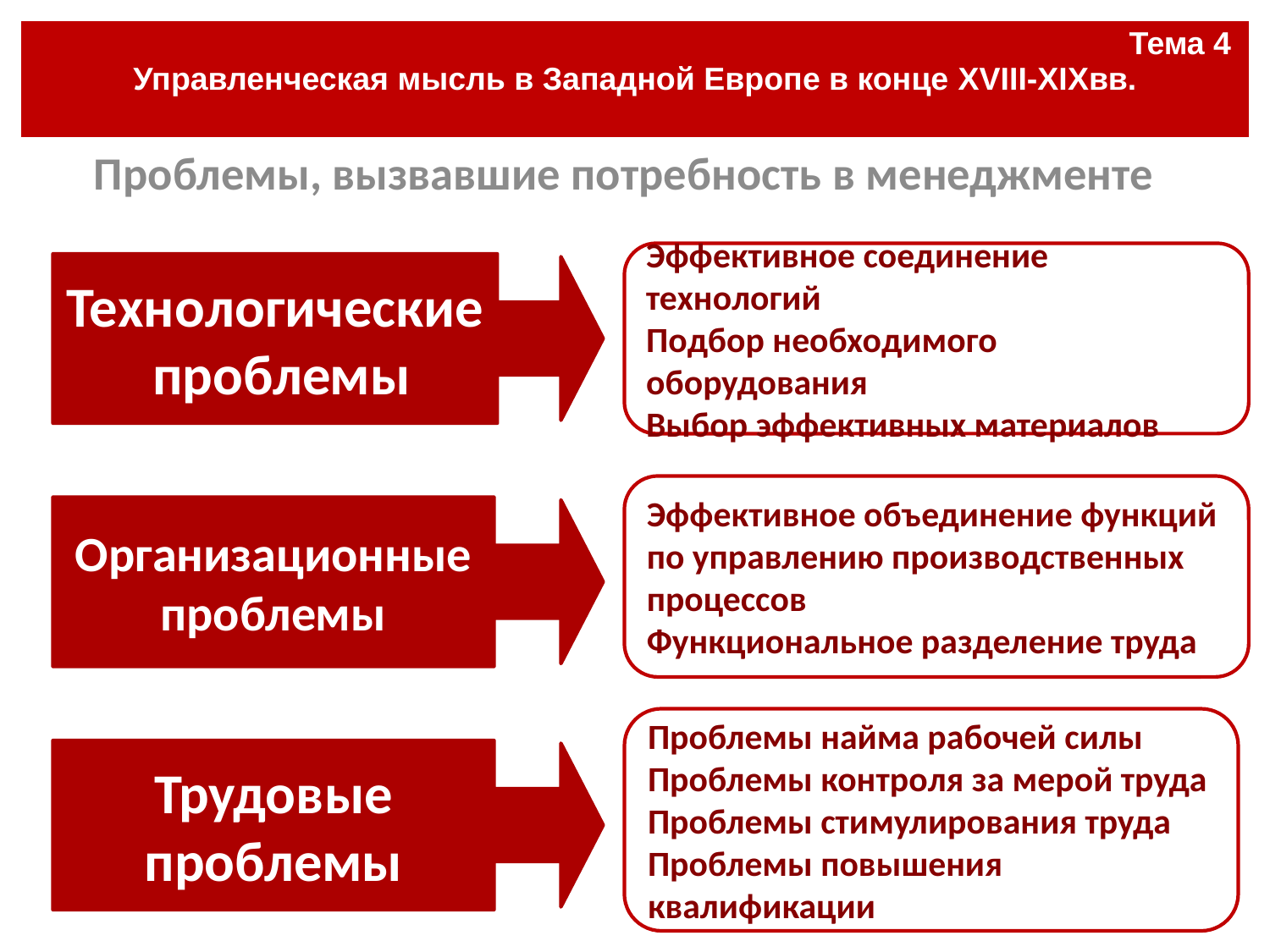

| Тема 4 Управленческая мысль в Западной Европе в конце XVIII-XIXвв. |
| --- |
#
Проблемы, вызвавшие потребность в менеджменте
Эффективное соединение технологий
Подбор необходимого оборудования
Выбор эффективных материалов
Технологические  проблемы
Эффективное объединение функций по управлению производственных процессов
Функциональное разделение труда
Организационные проблемы

Проблемы найма рабочей силы
Проблемы контроля за мерой труда
Проблемы стимулирования труда
Проблемы повышения квалификации
Трудовые проблемы